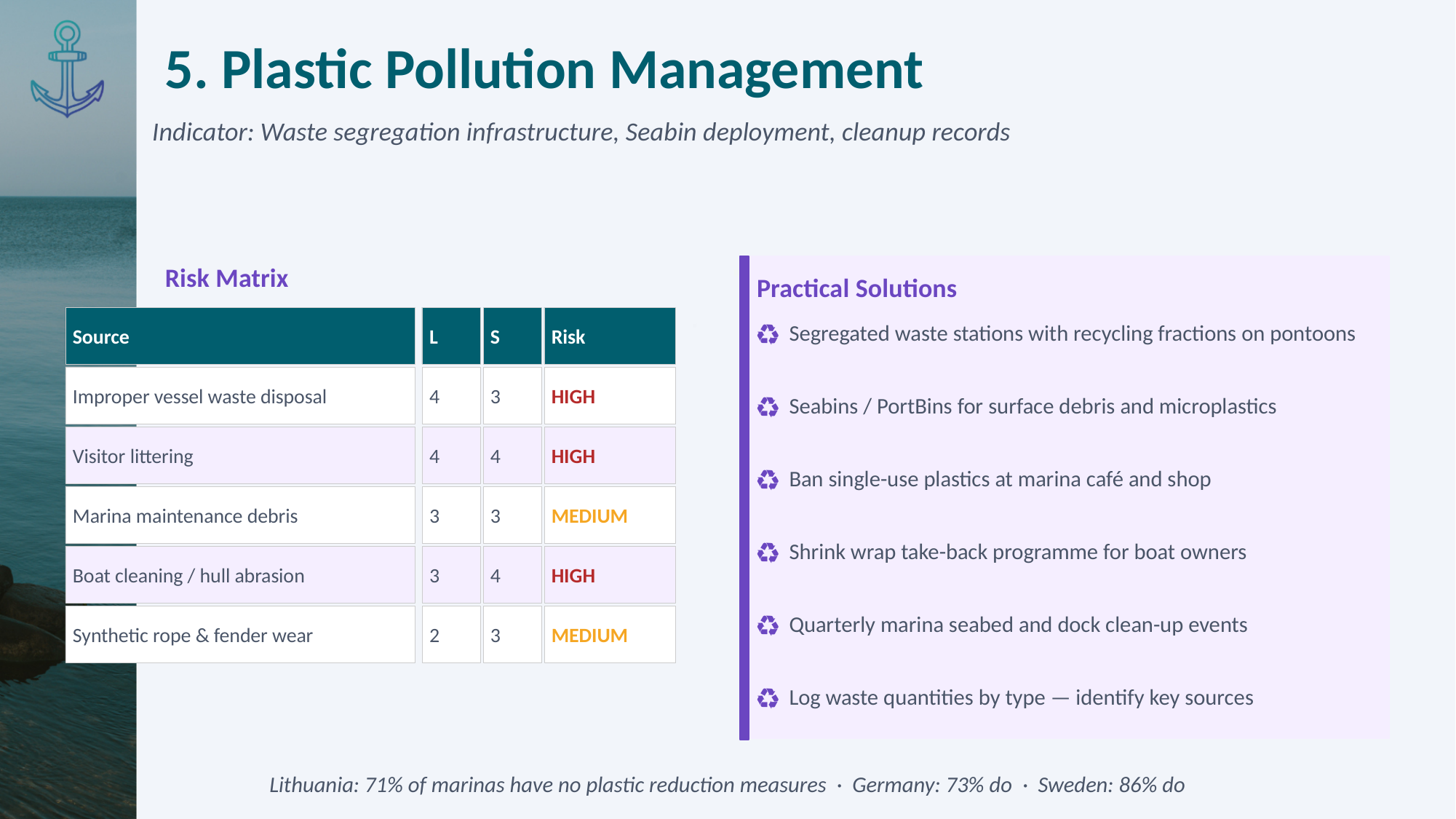

5. Plastic Pollution Management
Indicator: Waste segregation infrastructure, Seabin deployment, cleanup records
Risk Matrix

Practical Solutions

Source

L

S

Risk
♻  Segregated waste stations with recycling fractions on pontoons

Improper vessel waste disposal

4

3

HIGH
♻  Seabins / PortBins for surface debris and microplastics

Visitor littering

4

4

HIGH
♻  Ban single-use plastics at marina café and shop

Marina maintenance debris

3

3

MEDIUM
♻  Shrink wrap take-back programme for boat owners

Boat cleaning / hull abrasion

3

4

HIGH

Synthetic rope & fender wear

2

3

MEDIUM
♻  Quarterly marina seabed and dock clean-up events
♻  Log waste quantities by type — identify key sources
Lithuania: 71% of marinas have no plastic reduction measures  ·  Germany: 73% do  ·  Sweden: 86% do